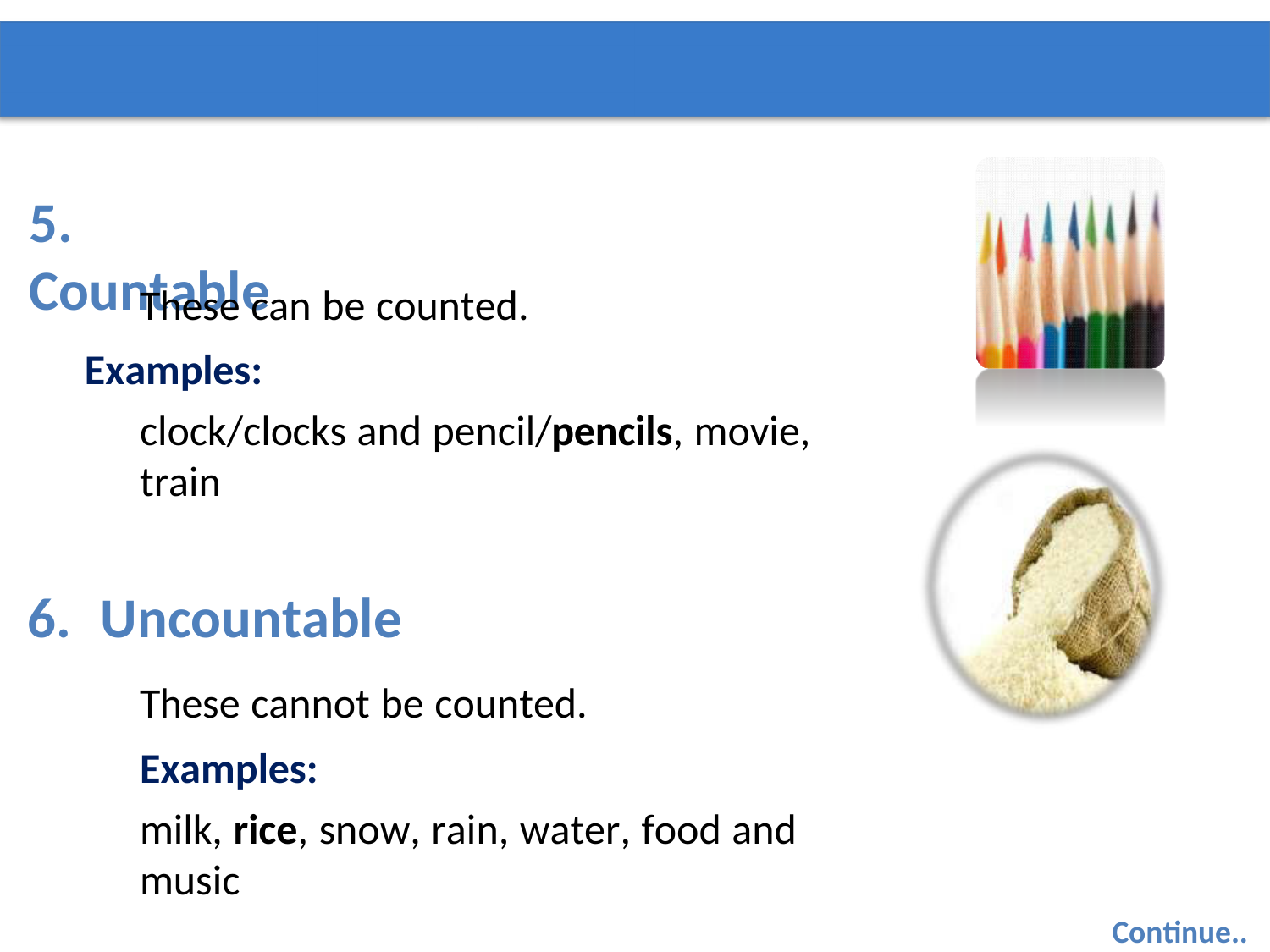

5.	Countable
These can be counted.
Examples:
clock/clocks and pencil/pencils, movie, train

6.	Uncountable
These cannot be counted.
Examples:
milk, rice, snow, rain, water, food and music

Continue..